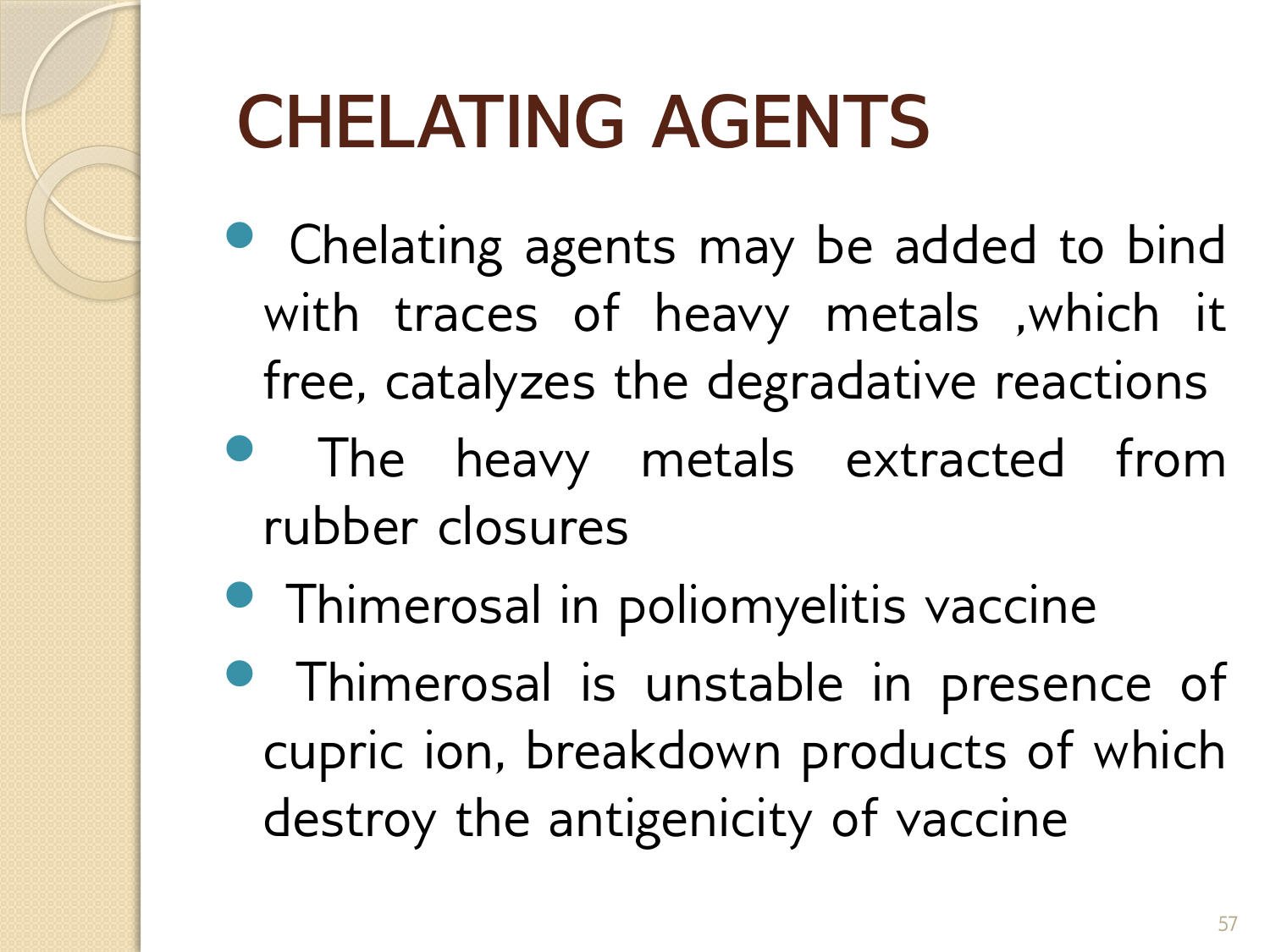

# CHELATING AGENTS
 Chelating agents may be added to bind with traces of heavy metals ,which it free, catalyzes the degradative reactions
 The heavy metals extracted from rubber closures
 Thimerosal in poliomyelitis vaccine
 Thimerosal is unstable in presence of cupric ion, breakdown products of which destroy the antigenicity of vaccine
57